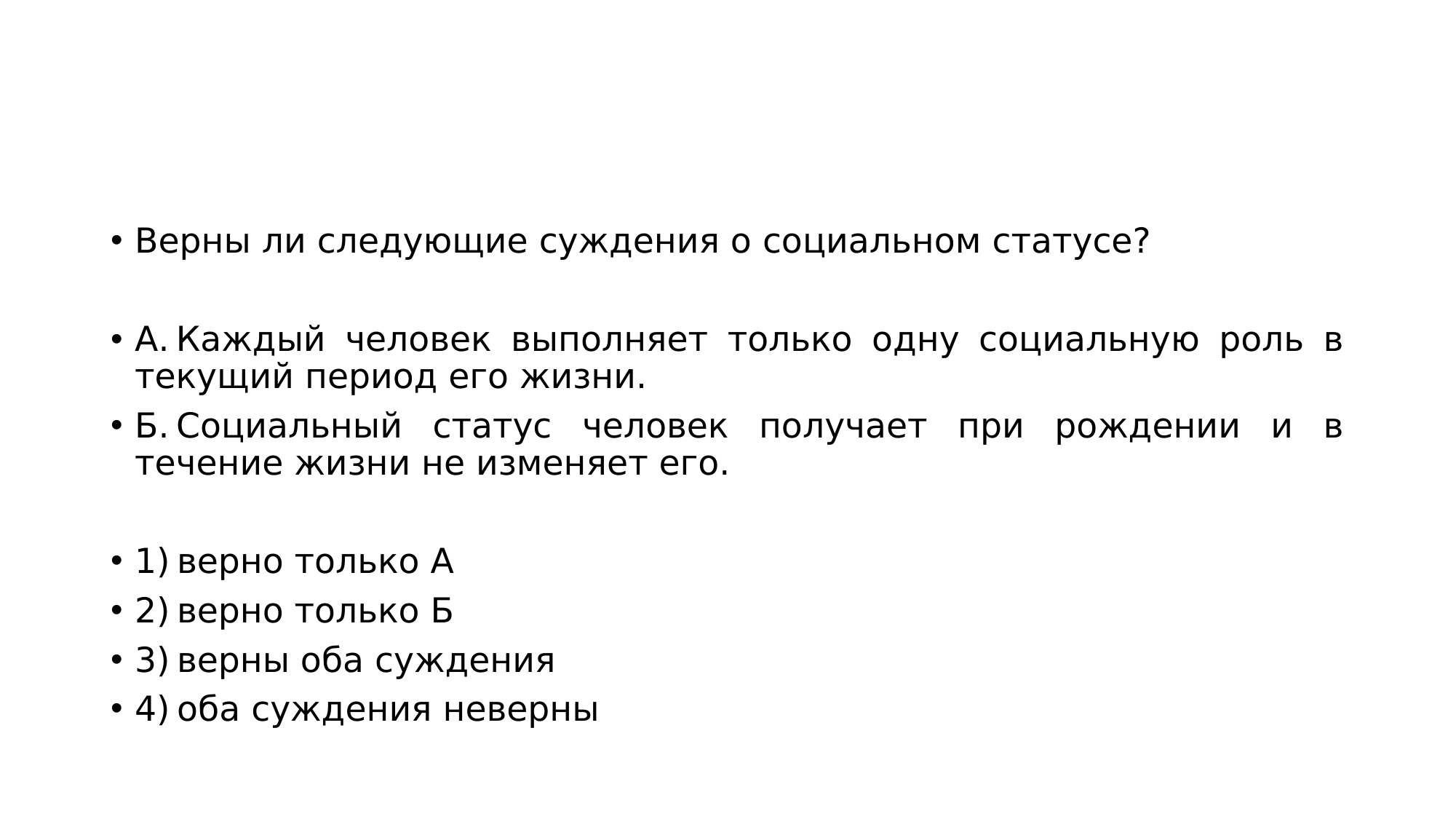

#
Верны ли следующие суждения о социальном статусе?

А. Каждый человек выполняет только одну социальную роль в текущий период его жизни.
Б. Социальный статус человек получает при рождении и в течение жизни не изменяет его.

1) верно только А
2) верно только Б
3) верны оба суждения
4) оба суждения неверны